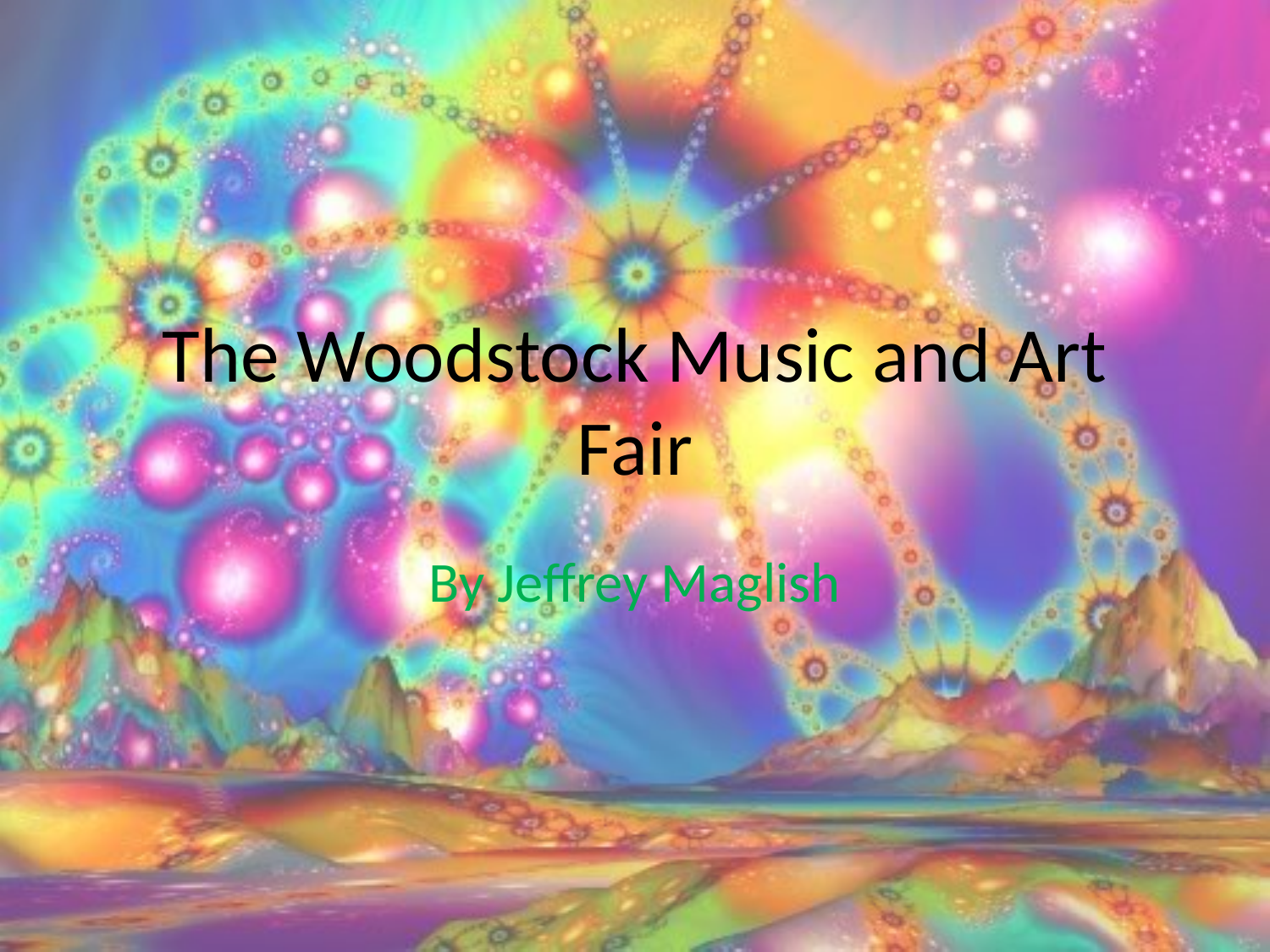

# The Woodstock Music and Art Fair
By Jeffrey Maglish